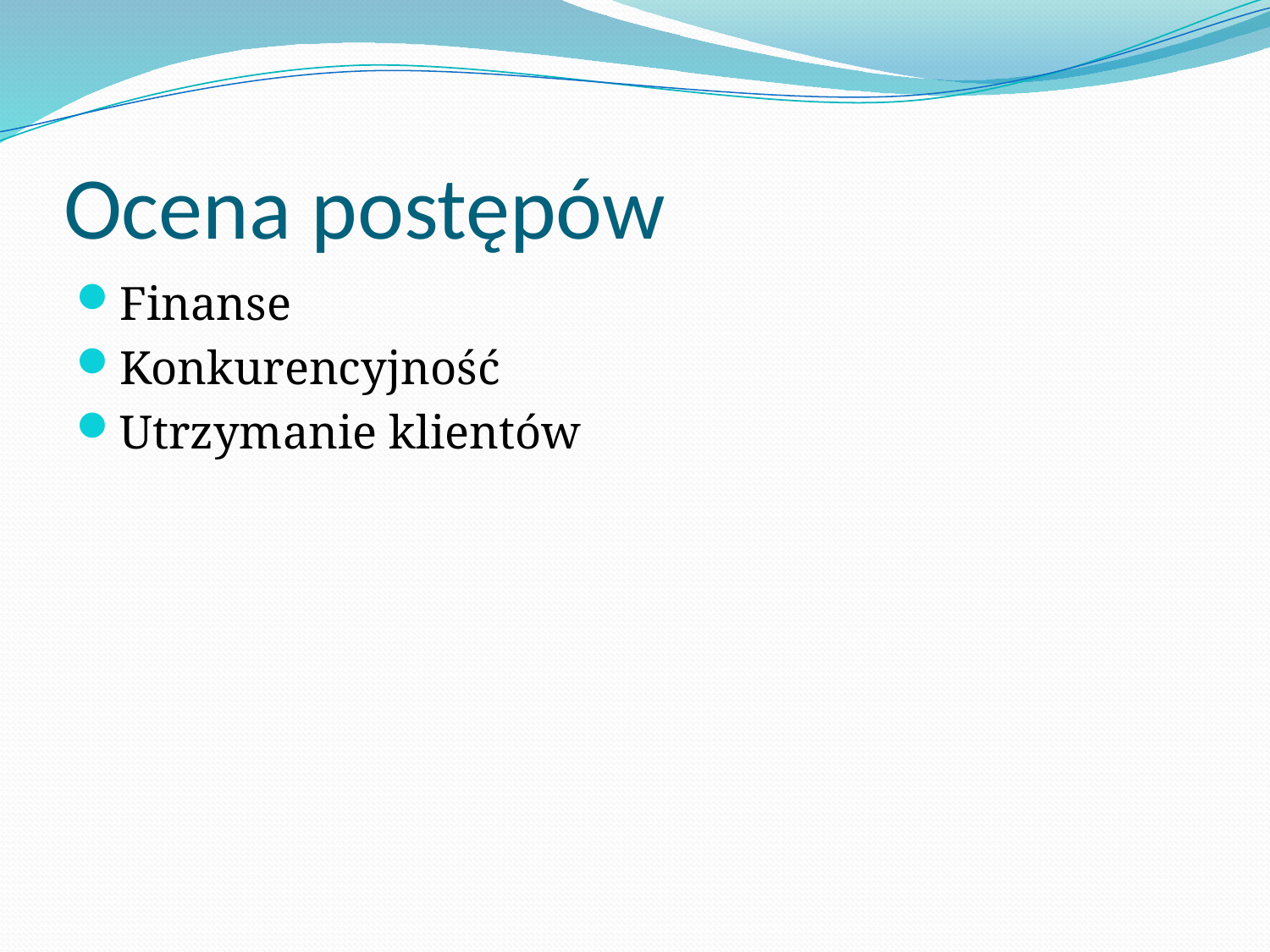

# Ocena postępów
Finanse
Konkurencyjność
Utrzymanie klientów